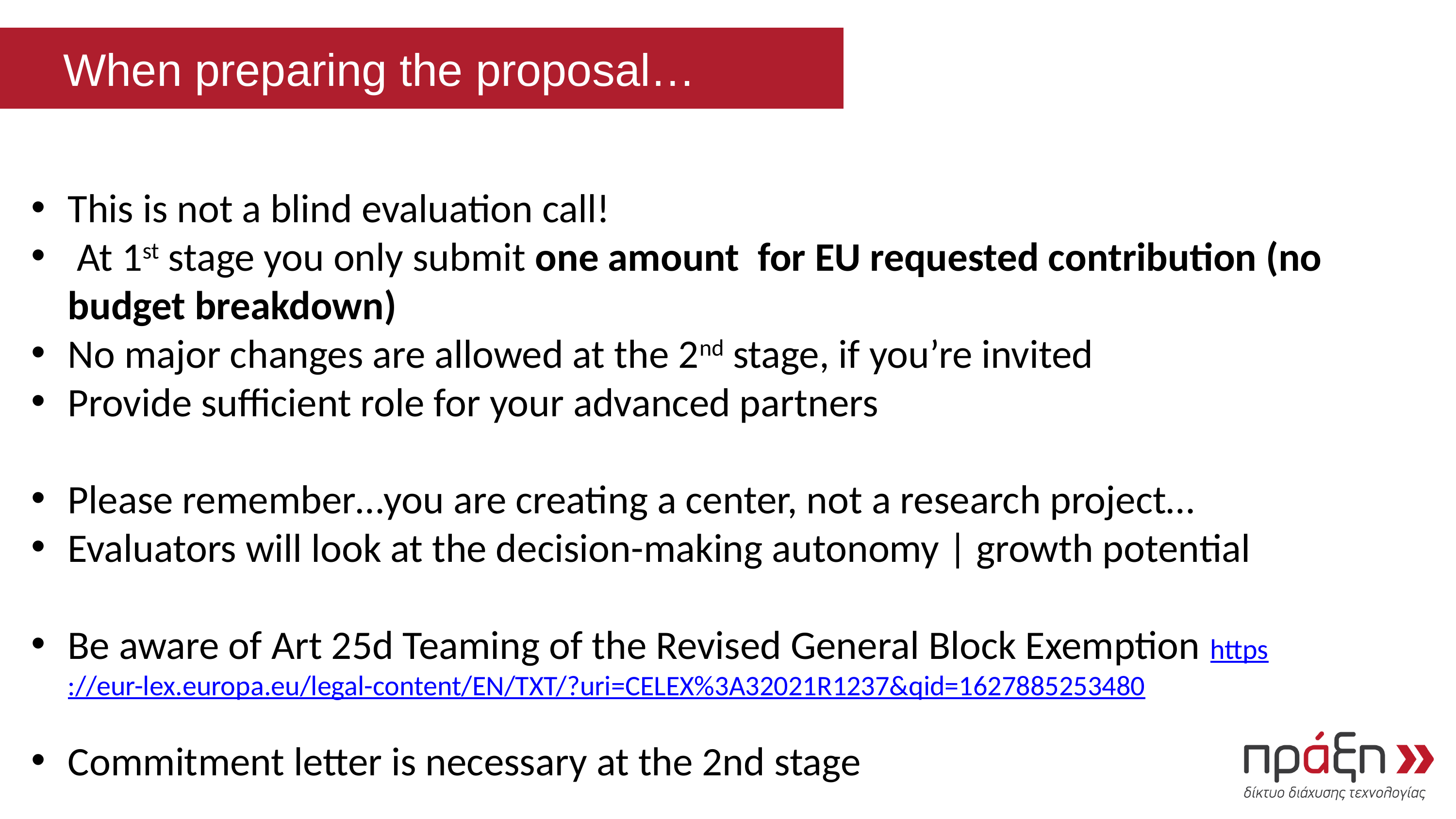

When preparing the proposal…
This is not a blind evaluation call!
 At 1st stage you only submit one amount  for EU requested contribution (no budget breakdown)
No major changes are allowed at the 2nd stage, if you’re invited
Provide sufficient role for your advanced partners

Please remember…you are creating a center, not a research project…
Evaluators will look at the decision-making autonomy | growth potential

Be aware of Art 25d Teaming of the Revised General Block Exemption https://eur-lex.europa.eu/legal-content/EN/TXT/?uri=CELEX%3A32021R1237&qid=1627885253480

Commitment letter is necessary at the 2nd stage